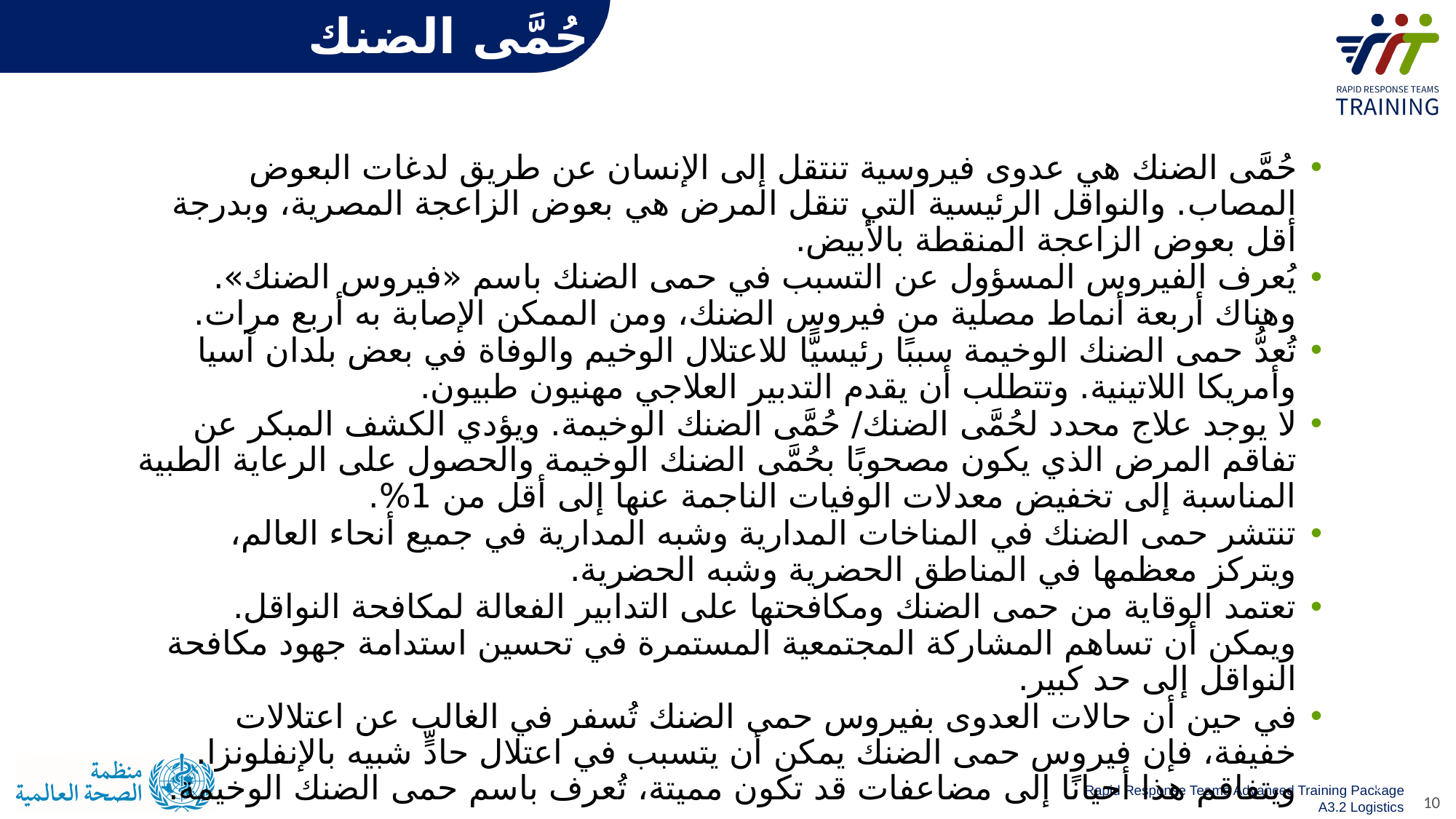

# حُمَّى الضنك
حُمَّى الضنك هي عدوى فيروسية تنتقل إلى الإنسان عن طريق لدغات البعوض المصاب. والنواقل الرئيسية التي تنقل المرض هي بعوض الزاعجة المصرية، وبدرجة أقل بعوض الزاعجة المنقطة بالأبيض.
يُعرف الفيروس المسؤول عن التسبب في حمى الضنك باسم «فيروس الضنك». وهناك أربعة أنماط مصلية من فيروس الضنك، ومن الممكن الإصابة به أربع مرات.
تُعدُّ حمى الضنك الوخيمة سببًا رئيسيًّا للاعتلال الوخيم والوفاة في بعض بلدان آسيا وأمريكا اللاتينية. وتتطلب أن يقدم التدبير العلاجي مهنيون طبيون.
لا يوجد علاج محدد لحُمَّى الضنك/ حُمَّى الضنك الوخيمة. ويؤدي الكشف المبكر عن تفاقم المرض الذي يكون مصحوبًا بحُمَّى الضنك الوخيمة والحصول على الرعاية الطبية المناسبة إلى تخفيض معدلات الوفيات الناجمة عنها إلى أقل من 1%.
تنتشر حمى الضنك في المناخات المدارية وشبه المدارية في جميع أنحاء العالم، ويتركز معظمها في المناطق الحضرية وشبه الحضرية.
تعتمد الوقاية من حمى الضنك ومكافحتها على التدابير الفعالة لمكافحة النواقل. ويمكن أن تساهم المشاركة المجتمعية المستمرة في تحسين استدامة جهود مكافحة النواقل إلى حد كبير.
في حين أن حالات العدوى بفيروس حمى الضنك تُسفر في الغالب عن اعتلالات خفيفة، فإن فيروس حمى الضنك يمكن أن يتسبب في اعتلال حادٍّ شبيه بالإنفلونزا. ويتفاقم هذا أحيانًا إلى مضاعفات قد تكون مميتة، تُعرف باسم حمى الضنك الوخيمة.
10